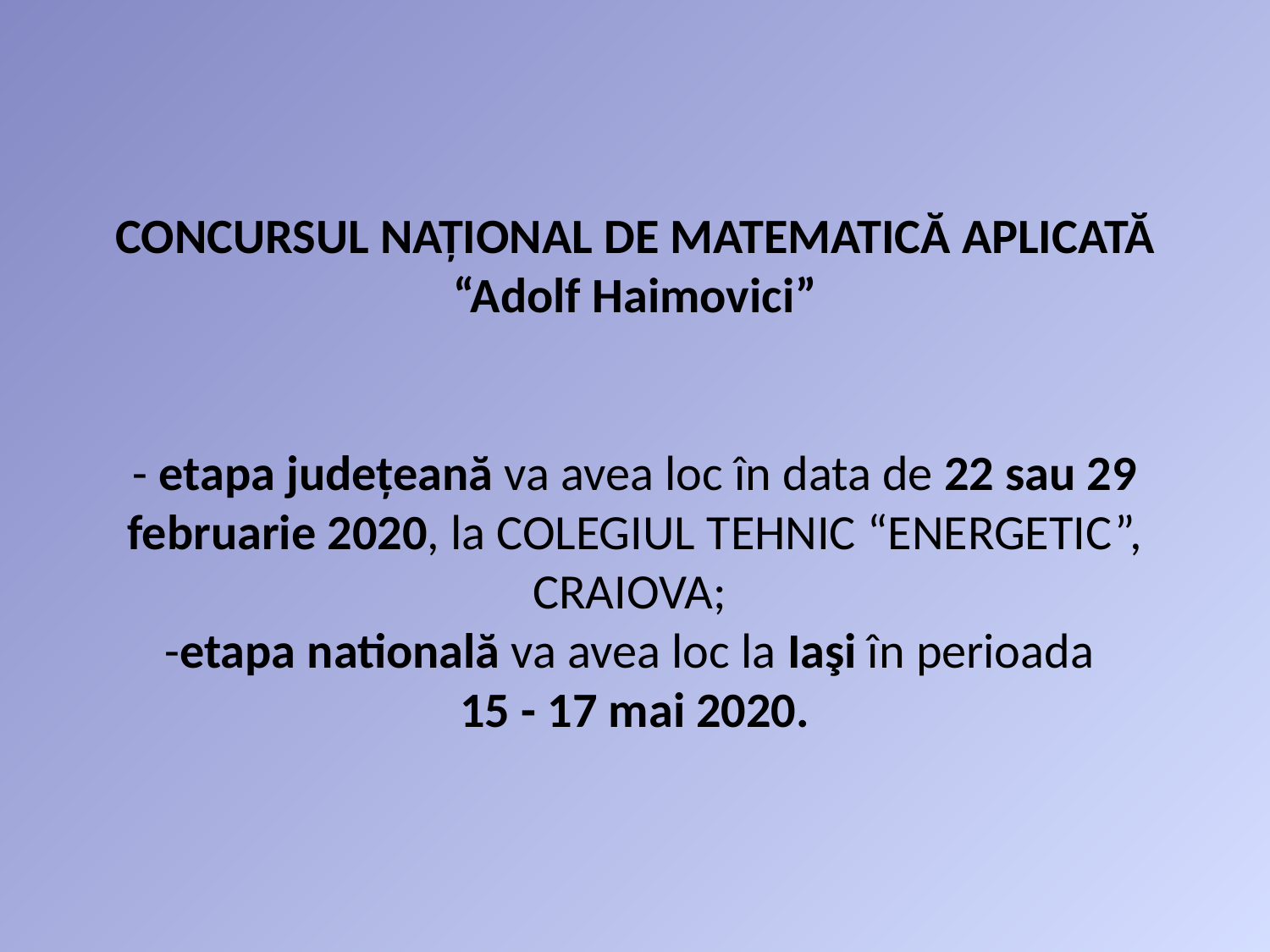

# CONCURSUL NAȚIONAL DE MATEMATICĂ APLICATĂ “Adolf Haimovici” - etapa județeană va avea loc în data de 22 sau 29 februarie 2020, la COLEGIUL TEHNIC “ENERGETIC”, CRAIOVA; -etapa natională va avea loc la Iaşi în perioada 15 - 17 mai 2020.